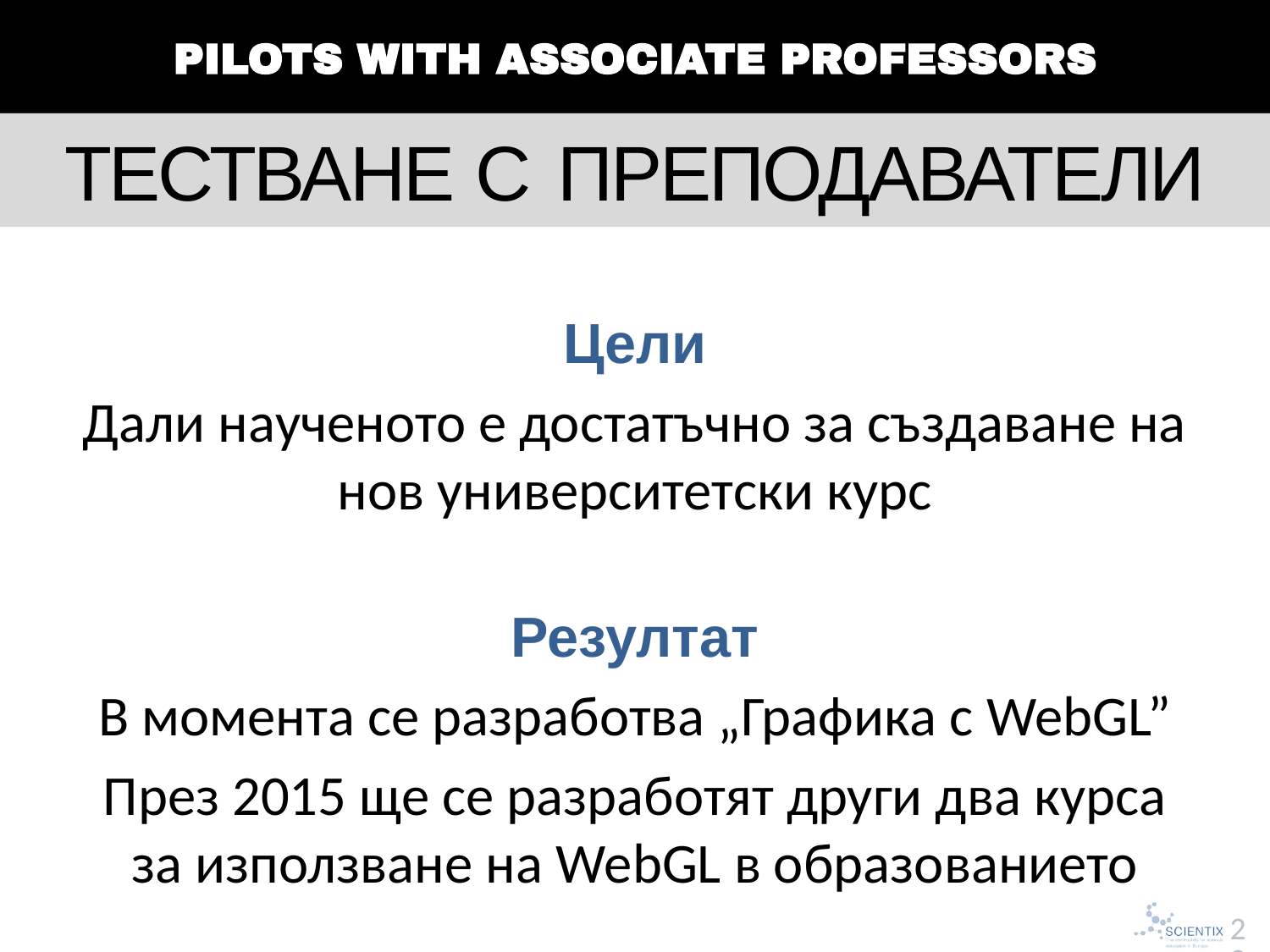

PILOTS WITH ASSOCIATE PROFESSORS
# Тестване с преподаватели
Цели
Дали наученото е достатъчно за създаване на нов университетски курс
Резултат
В момента се разработва „Графика с WebGL”
През 2015 ще се разработят други два курса за използване на WebGL в образованието
22